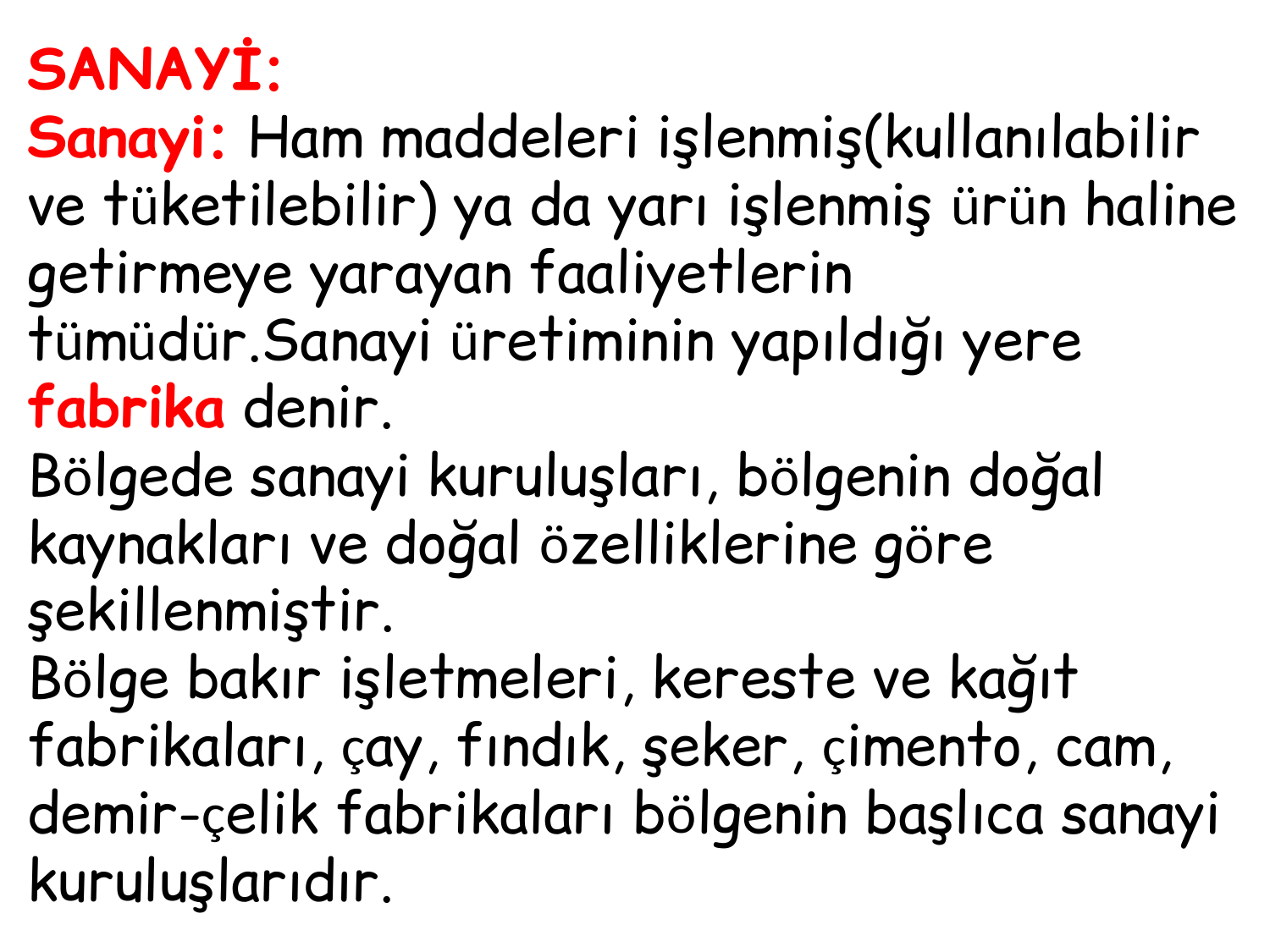

SANAYİ:
Sanayi: Ham maddeleri işlenmiş(kullanılabilir ve tüketilebilir) ya da yarı işlenmiş ürün haline getirmeye yarayan faaliyetlerin tümüdür.Sanayi üretiminin yapıldığı yere fabrika denir.
Bölgede sanayi kuruluşları, bölgenin doğal kaynakları ve doğal özelliklerine göre şekillenmiştir.
Bölge bakır işletmeleri, kereste ve kağıt fabrikaları, çay, fındık, şeker, çimento, cam, demir-çelik fabrikaları bölgenin başlıca sanayi kuruluşlarıdır.